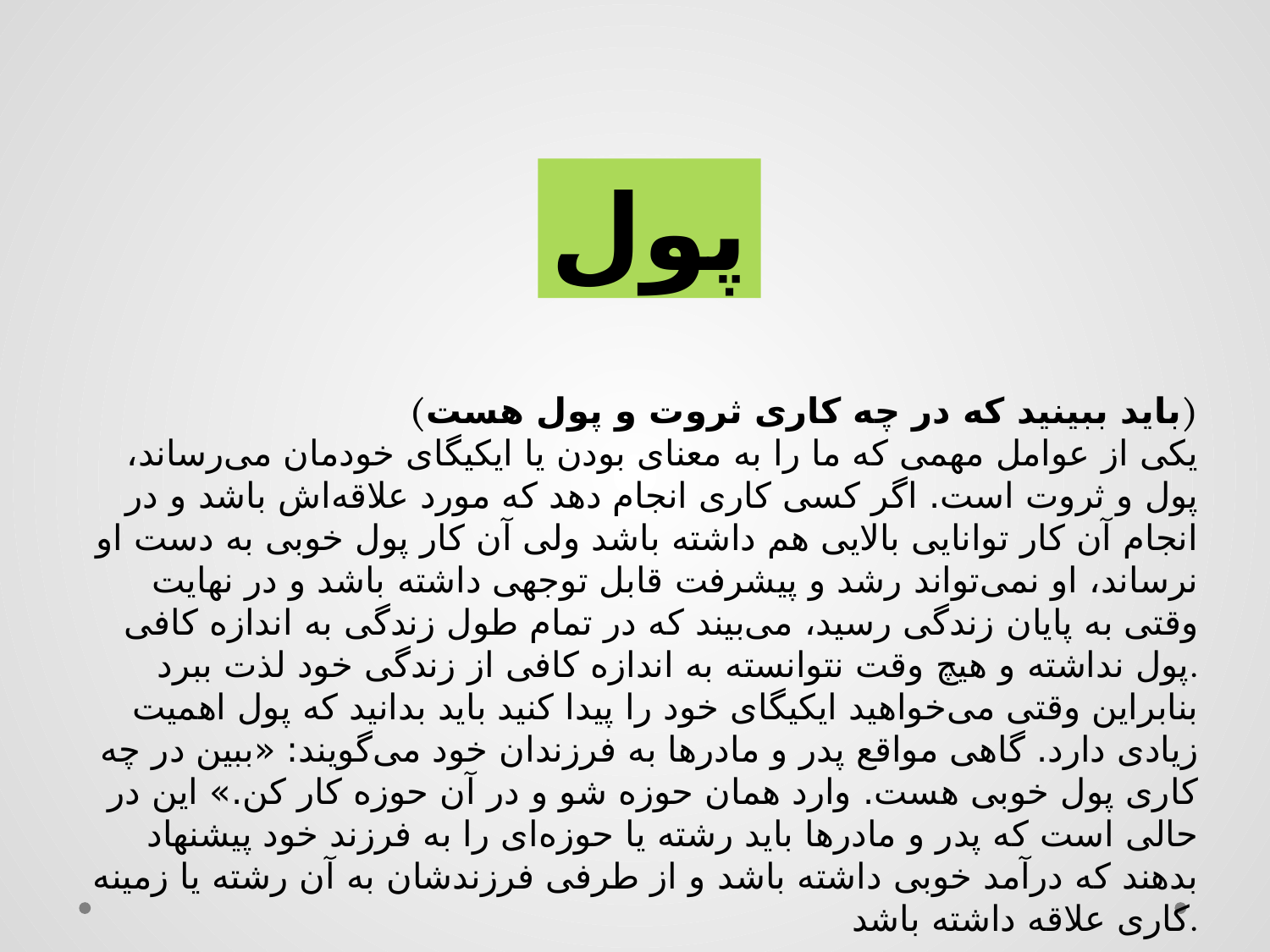

پول
 (باید ببینید که در چه کاری ثروت و پول هست)
یکی از عوامل مهمی که ما را به معنای بودن یا ایکیگای خودمان می‌رساند، پول و ثروت است. اگر کسی کاری انجام دهد که مورد علاقه‌اش باشد و در انجام آن کار توانایی بالایی هم داشته باشد ولی آن کار پول خوبی به دست او نرساند، او نمی‌تواند رشد و پیشرفت قابل توجهی داشته باشد و در نهایت وقتی به پایان زندگی رسید، می‌بیند که در تمام طول زندگی به اندازه کافی پول نداشته و هیچ وقت نتوانسته به اندازه کافی از زندگی خود لذت ببرد.
بنابراین وقتی می‌خواهید ایکیگای خود را پیدا کنید باید بدانید که پول اهمیت زیادی دارد. گاهی مواقع پدر و مادرها به فرزندان خود می‌گویند: «ببین در چه کاری پول خوبی هست. وارد همان حوزه شو و در آن حوزه کار کن.» این در حالی است که پدر و مادرها باید رشته یا حوزه‌ای را به فرزند خود پیشنهاد بدهند که درآمد خوبی داشته باشد و از طرفی فرزندشان به آن رشته یا زمینه کاری علاقه داشته باشد.